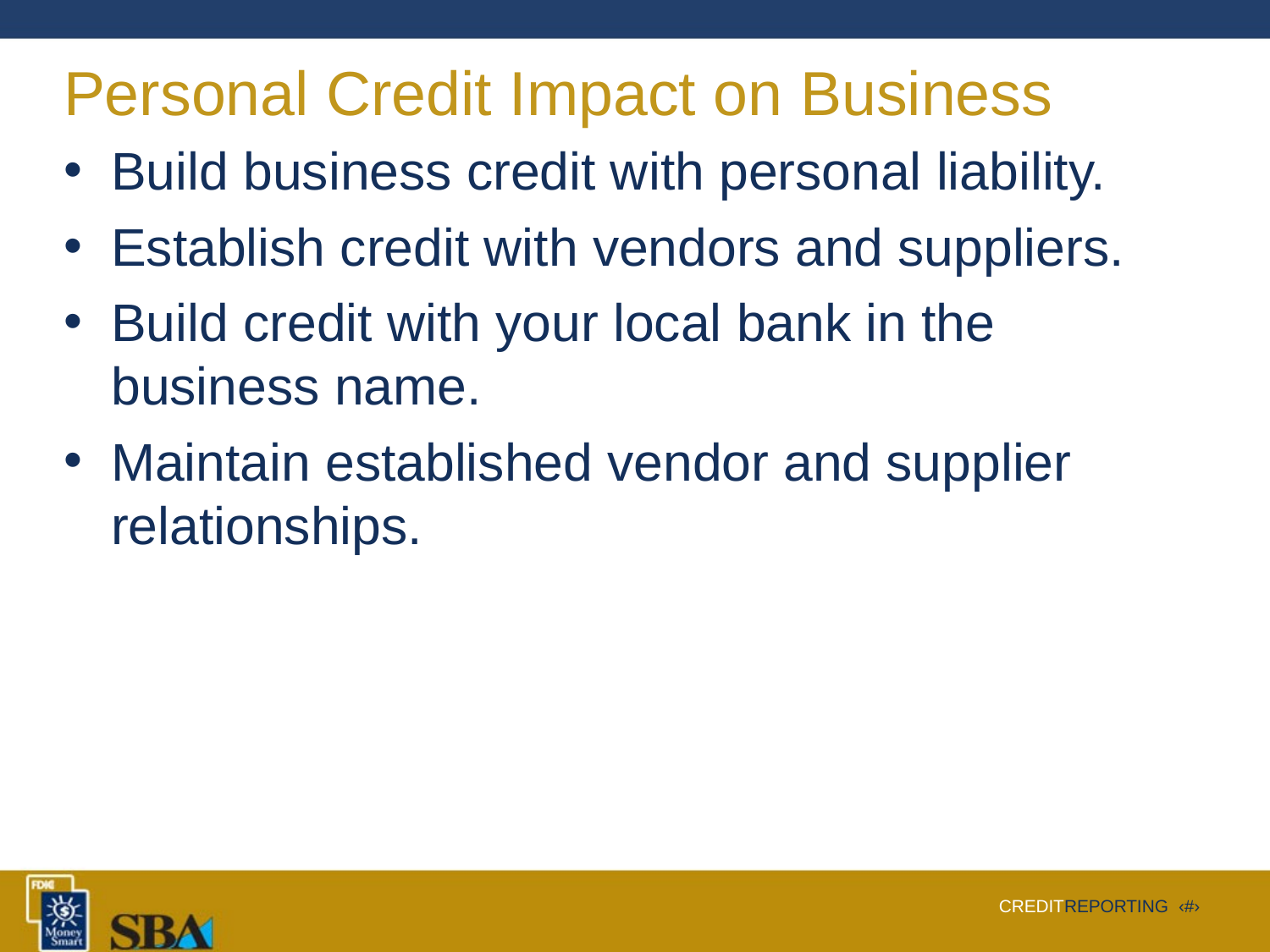

# Personal Credit Impact on Business
Build business credit with personal liability.
Establish credit with vendors and suppliers.
Build credit with your local bank in the business name.
Maintain established vendor and supplier relationships.